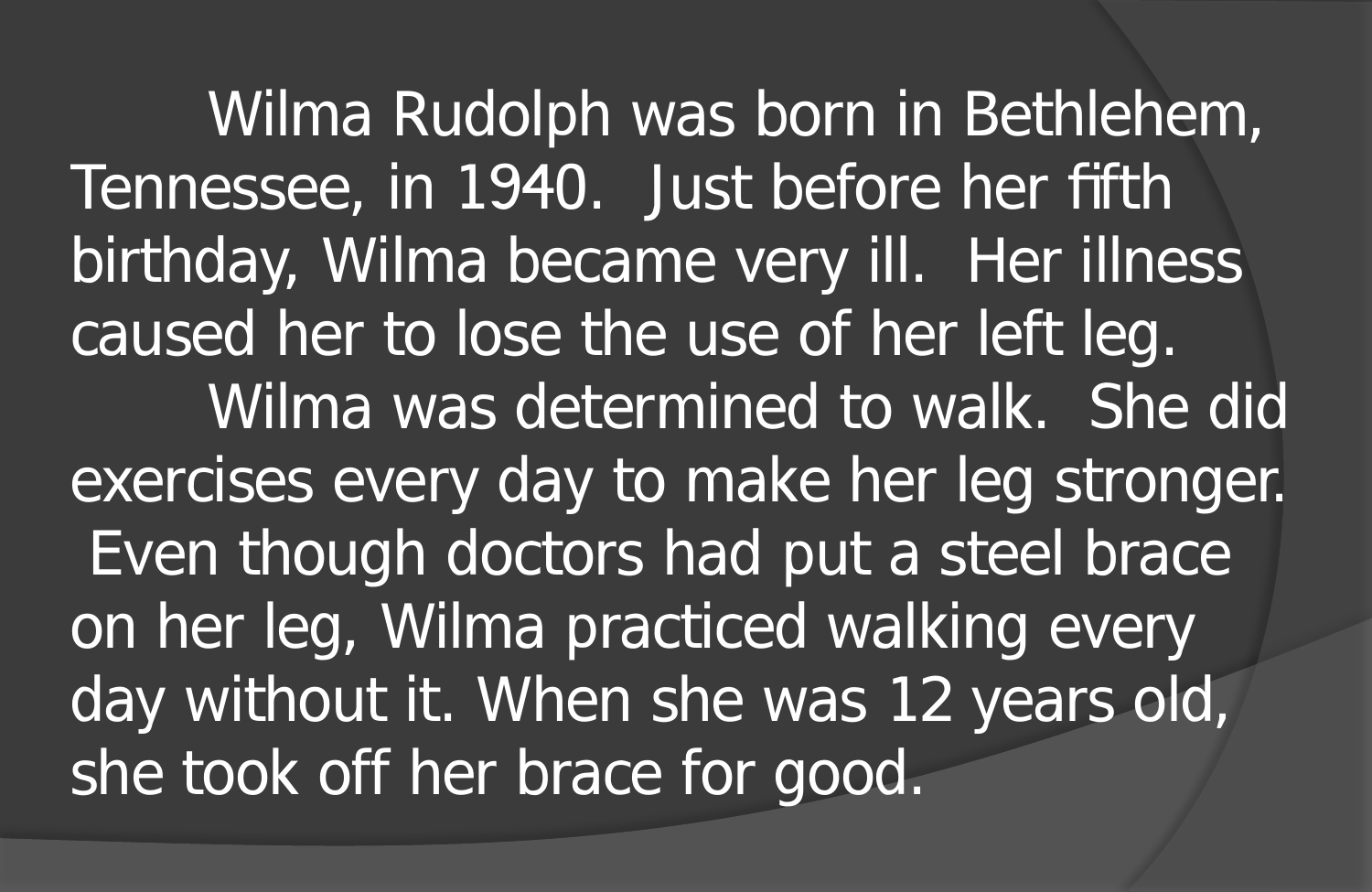

Wilma Rudolph was born in Bethlehem, Tennessee, in 1940.  Just before her fifth birthday, Wilma became very ill.  Her illness caused her to lose the use of her left leg.  	Wilma was determined to walk.  She did exercises every day to make her leg stronger.  Even though doctors had put a steel brace on her leg, Wilma practiced walking every day without it. When she was 12 years old, she took off her brace for good.